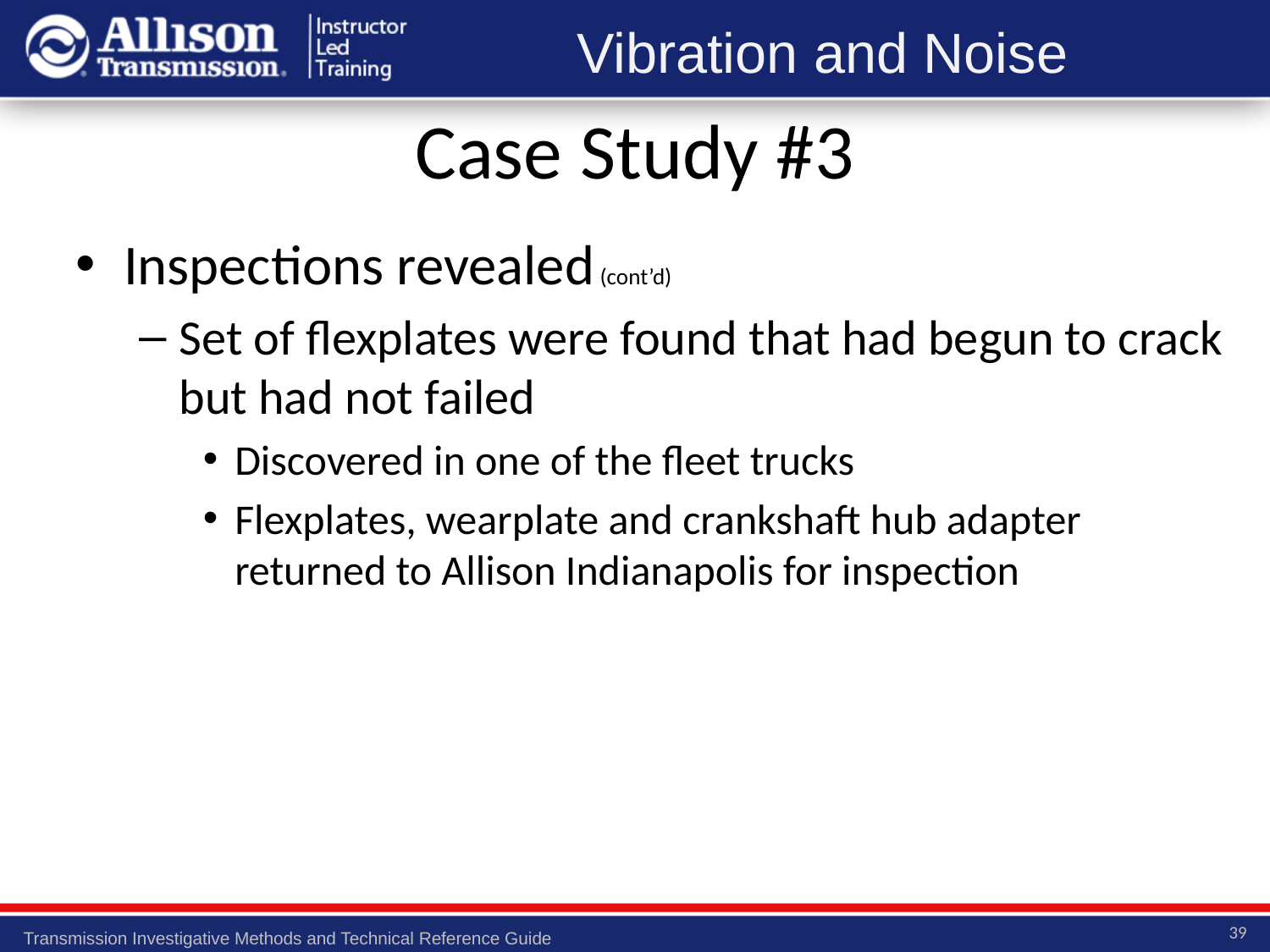

Case Study #3
Inspections revealed (cont’d)
Set of flexplates were found that had begun to crack but had not failed
Discovered in one of the fleet trucks
Flexplates, wearplate and crankshaft hub adapter returned to Allison Indianapolis for inspection

39